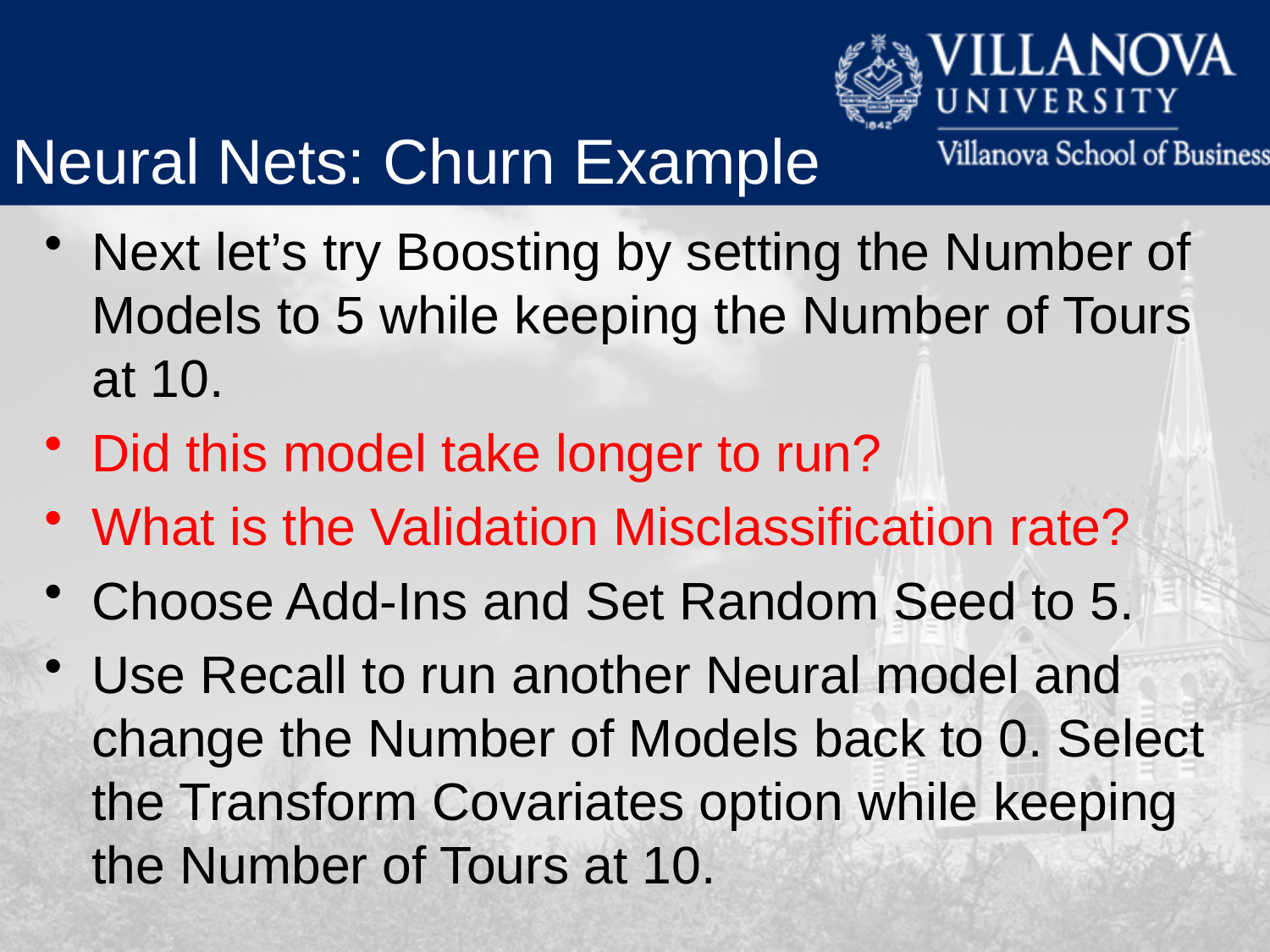

Neural Nets: Churn Example
Next let’s try Boosting by setting the Number of Models to 5 while keeping the Number of Tours at 10.
Did this model take longer to run?
What is the Validation Misclassification rate?
Choose Add-Ins and Set Random Seed to 5.
Use Recall to run another Neural model and change the Number of Models back to 0. Select the Transform Covariates option while keeping the Number of Tours at 10.